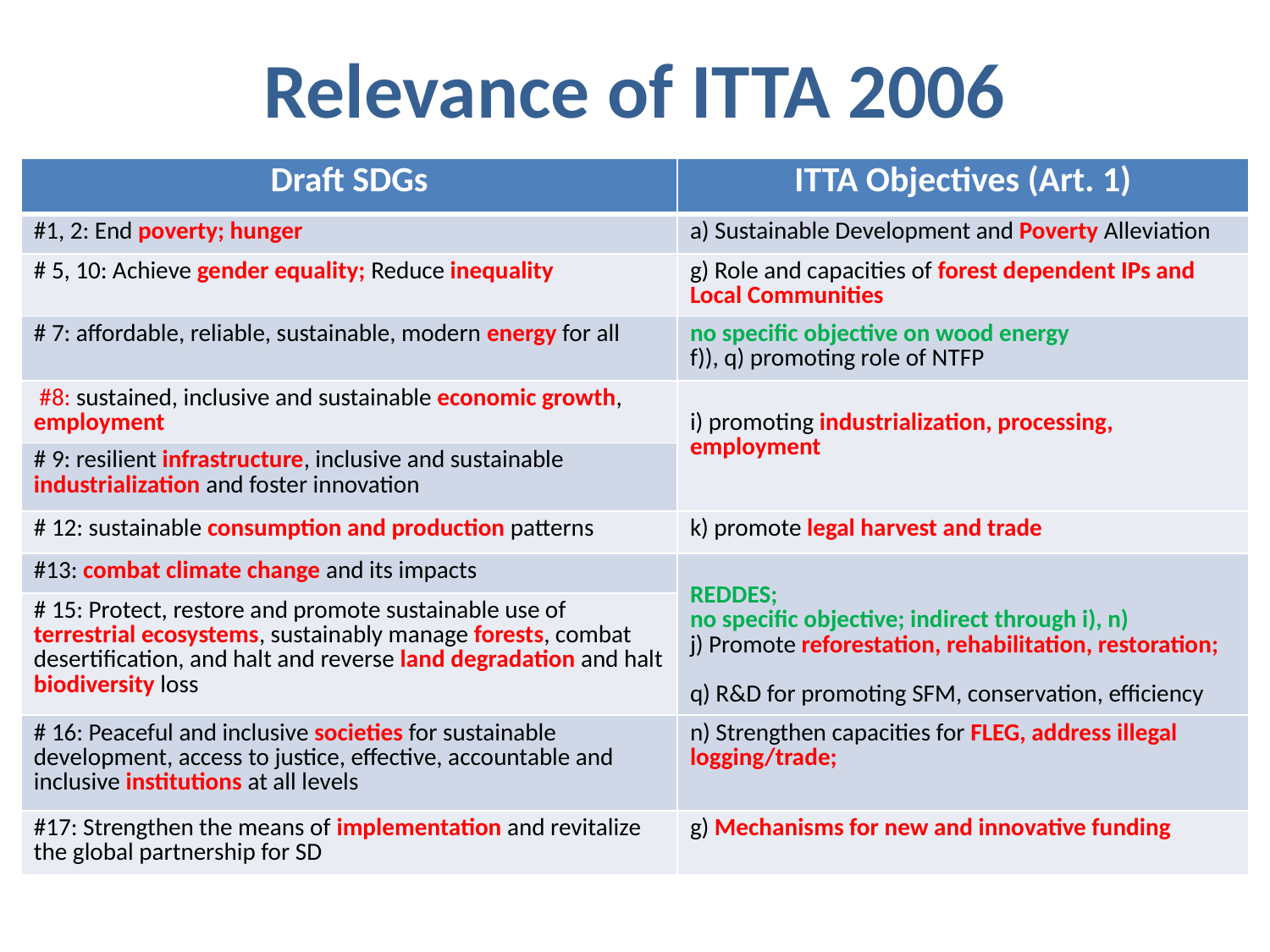

# Relevance of ITTA 2006
| Draft SDGs | ITTA Objectives (Art. 1) |
| --- | --- |
| #1, 2: End poverty; hunger | a) Sustainable Development and Poverty Alleviation |
| # 5, 10: Achieve gender equality; Reduce inequality | g) Role and capacities of forest dependent IPs and Local Communities |
| # 7: affordable, reliable, sustainable, modern energy for all | no specific objective on wood energy f)), q) promoting role of NTFP |
| #8: sustained, inclusive and sustainable economic growth, employment | i) promoting industrialization, processing, employment |
| # 9: resilient infrastructure, inclusive and sustainable industrialization and foster innovation |  |
| # 12: sustainable consumption and production patterns | k) promote legal harvest and trade |
| #13: combat climate change and its impacts | REDDES; no specific objective; indirect through i), n) j) Promote reforestation, rehabilitation, restoration; q) R&D for promoting SFM, conservation, efficiency |
| # 15: Protect, restore and promote sustainable use of terrestrial ecosystems, sustainably manage forests, combat desertification, and halt and reverse land degradation and halt biodiversity loss |  |
| # 16: Peaceful and inclusive societies for sustainable development, access to justice, effective, accountable and inclusive institutions at all levels | n) Strengthen capacities for FLEG, address illegal logging/trade; |
| #17: Strengthen the means of implementation and revitalize the global partnership for SD | g) Mechanisms for new and innovative funding |